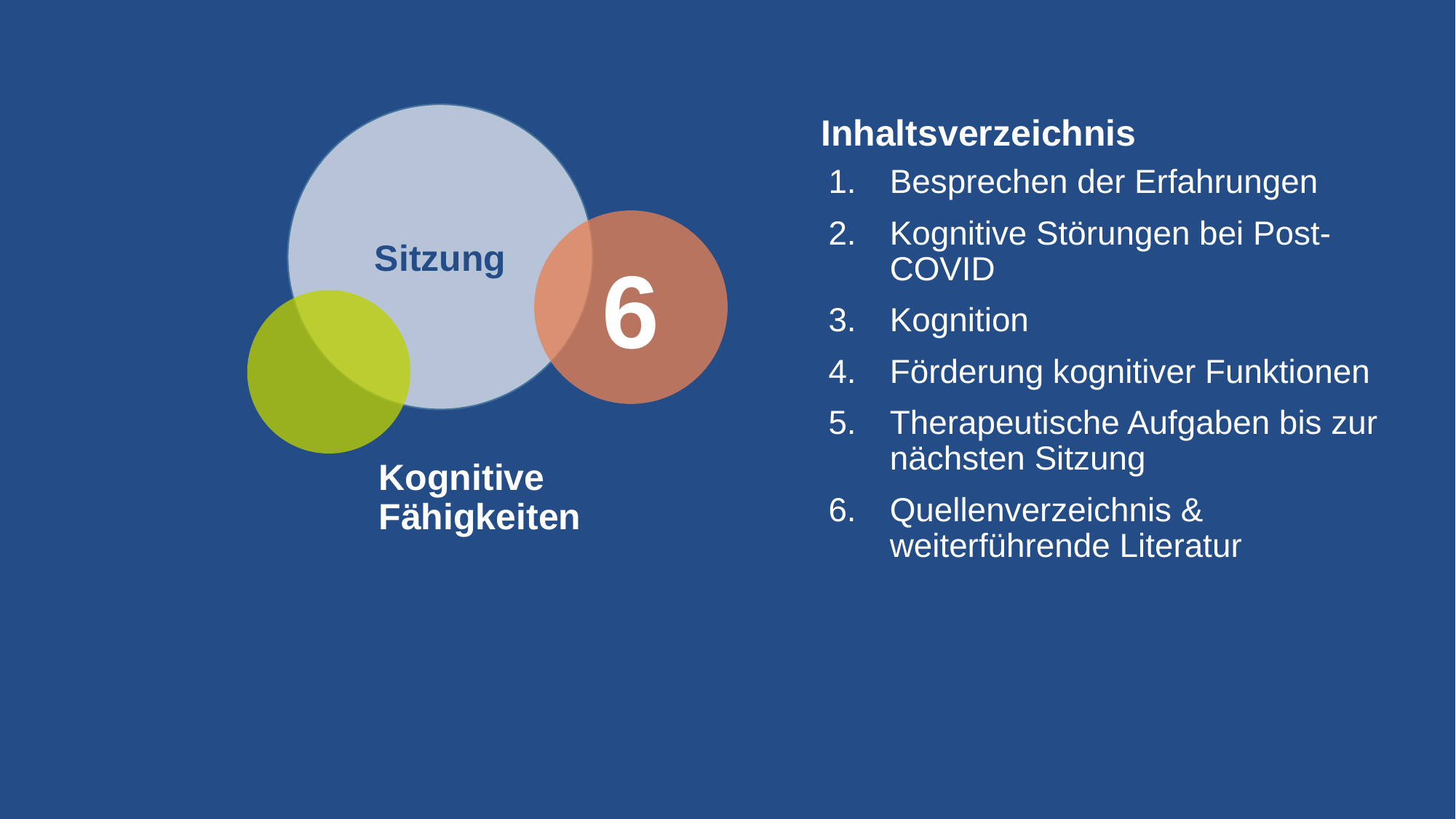

Besprechen der Erfahrungen
Kognitive Störungen bei Post-COVID
Kognition
Förderung kognitiver Funktionen
Therapeutische Aufgaben bis zur nächsten Sitzung
Quellenverzeichnis & weiterführende Literatur

# 6
Kognitive Fähigkeiten